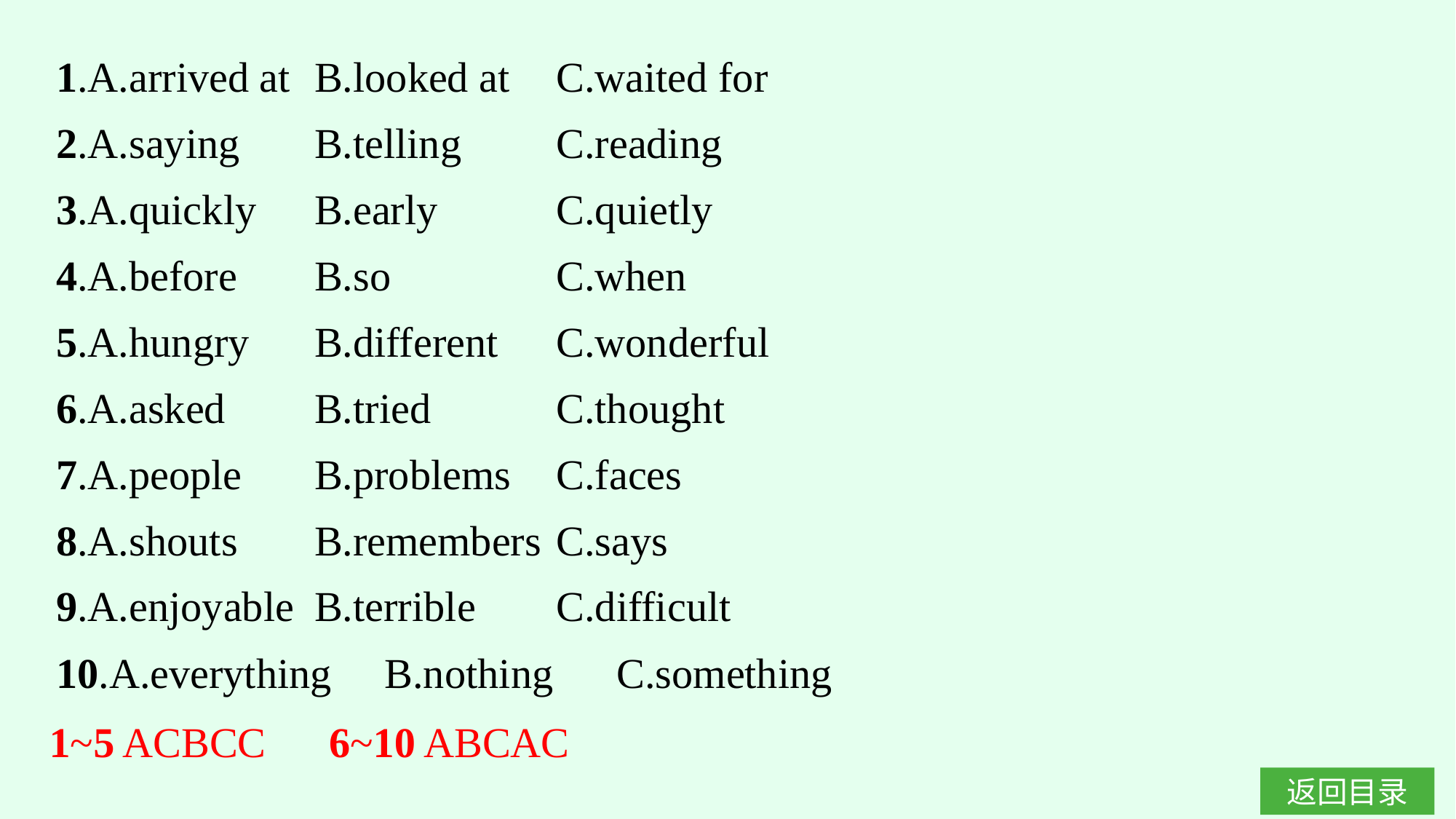

1.A.arrived at	B.looked at	C.waited for
2.A.saying	B.telling	C.reading
3.A.quickly	B.early	C.quietly
4.A.before	B.so		C.when
5.A.hungry	B.different	C.wonderful
6.A.asked	B.tried		C.thought
7.A.people	B.problems	C.faces
8.A.shouts	B.remembers	C.says
9.A.enjoyable	B.terrible	C.difficult
10.A.everything     B.nothing      C.something
1~5 ACBCC　6~10 ABCAC